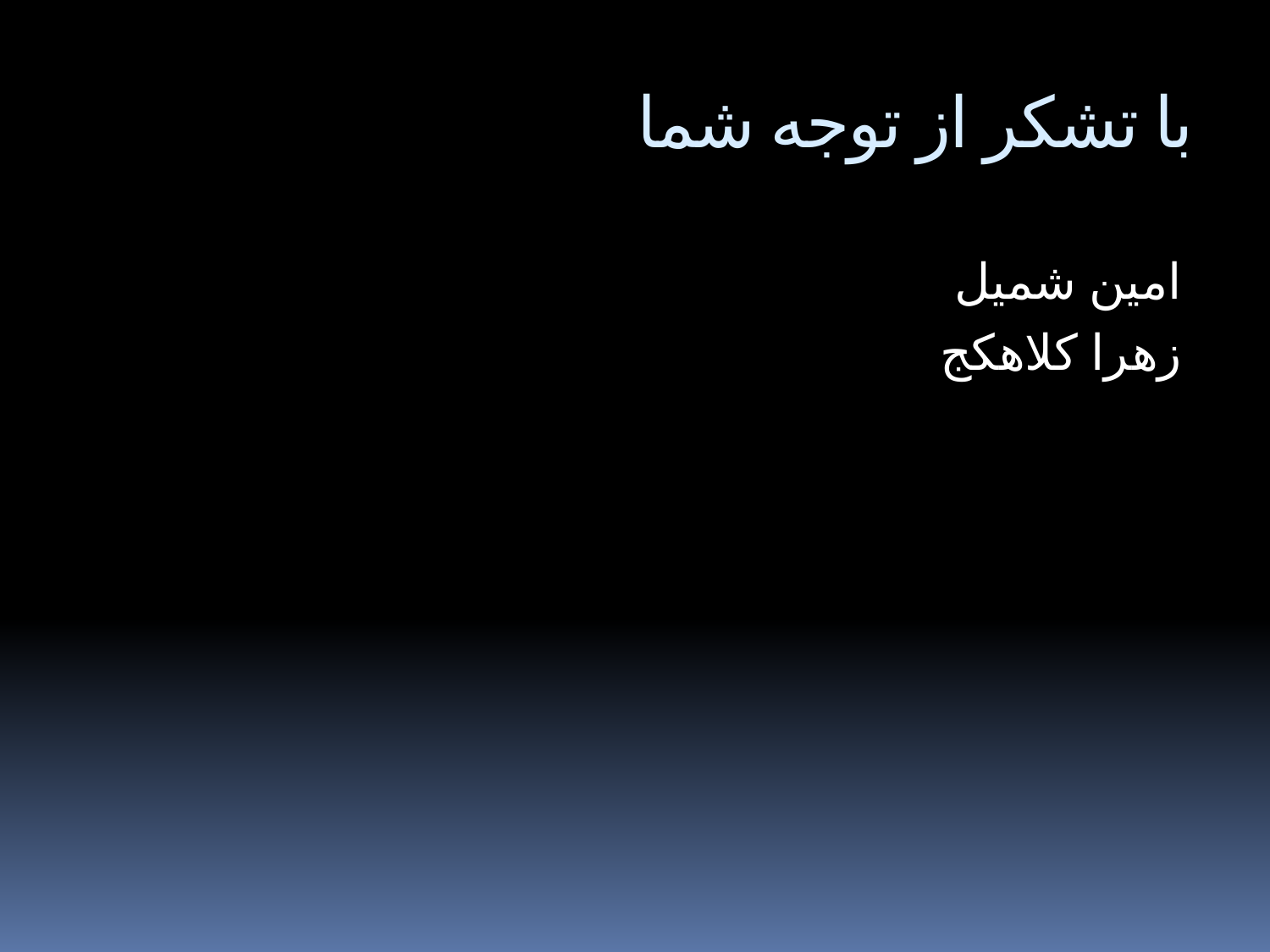

# با تشکر از توجه شما
امین شمیل
زهرا کلاهکج